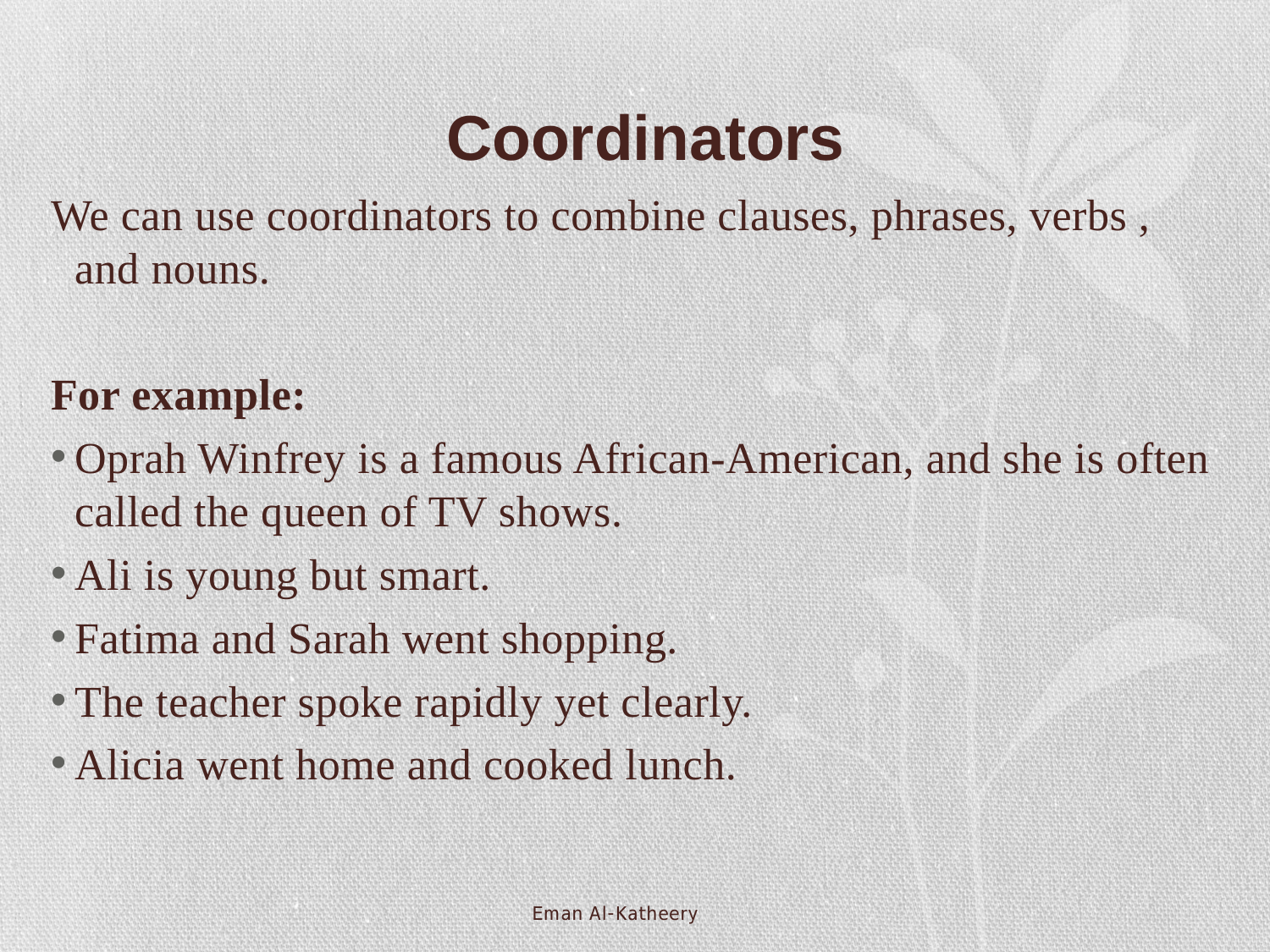

# Coordinators
We can use coordinators to combine clauses, phrases, verbs , and nouns.

For example:
Oprah Winfrey is a famous African-American, and she is often called the queen of TV shows.
Ali is young but smart.
Fatima and Sarah went shopping.
The teacher spoke rapidly yet clearly.
Alicia went home and cooked lunch.

Eman Al-Katheery